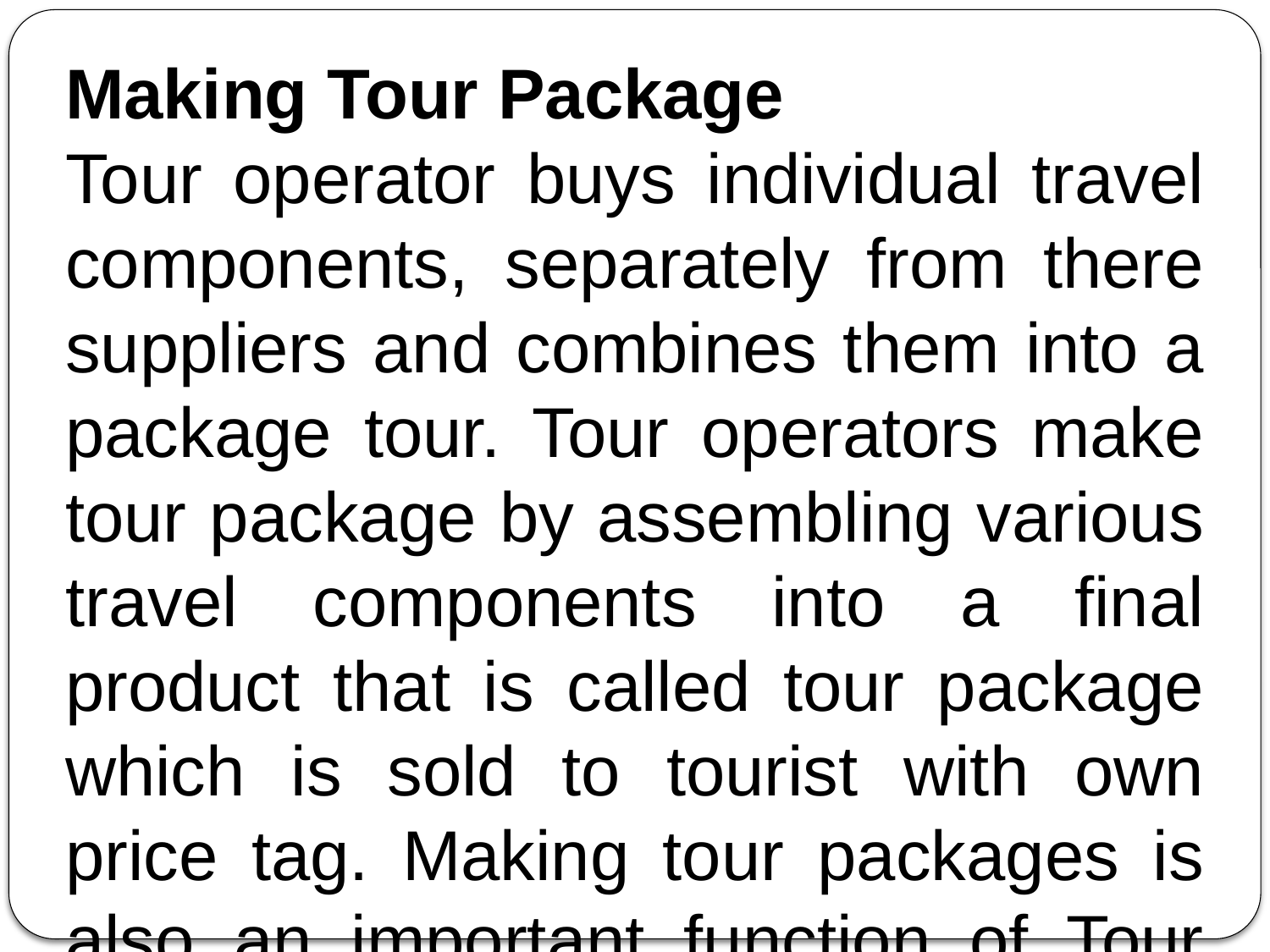

Making Tour Package
Tour operator buys individual travel components, separately from there suppliers and combines them into a package tour. Tour operators make tour package by assembling various travel components into a final product that is called tour package which is sold to tourist with own price tag. Making tour packages is also an important function of Tour Operator